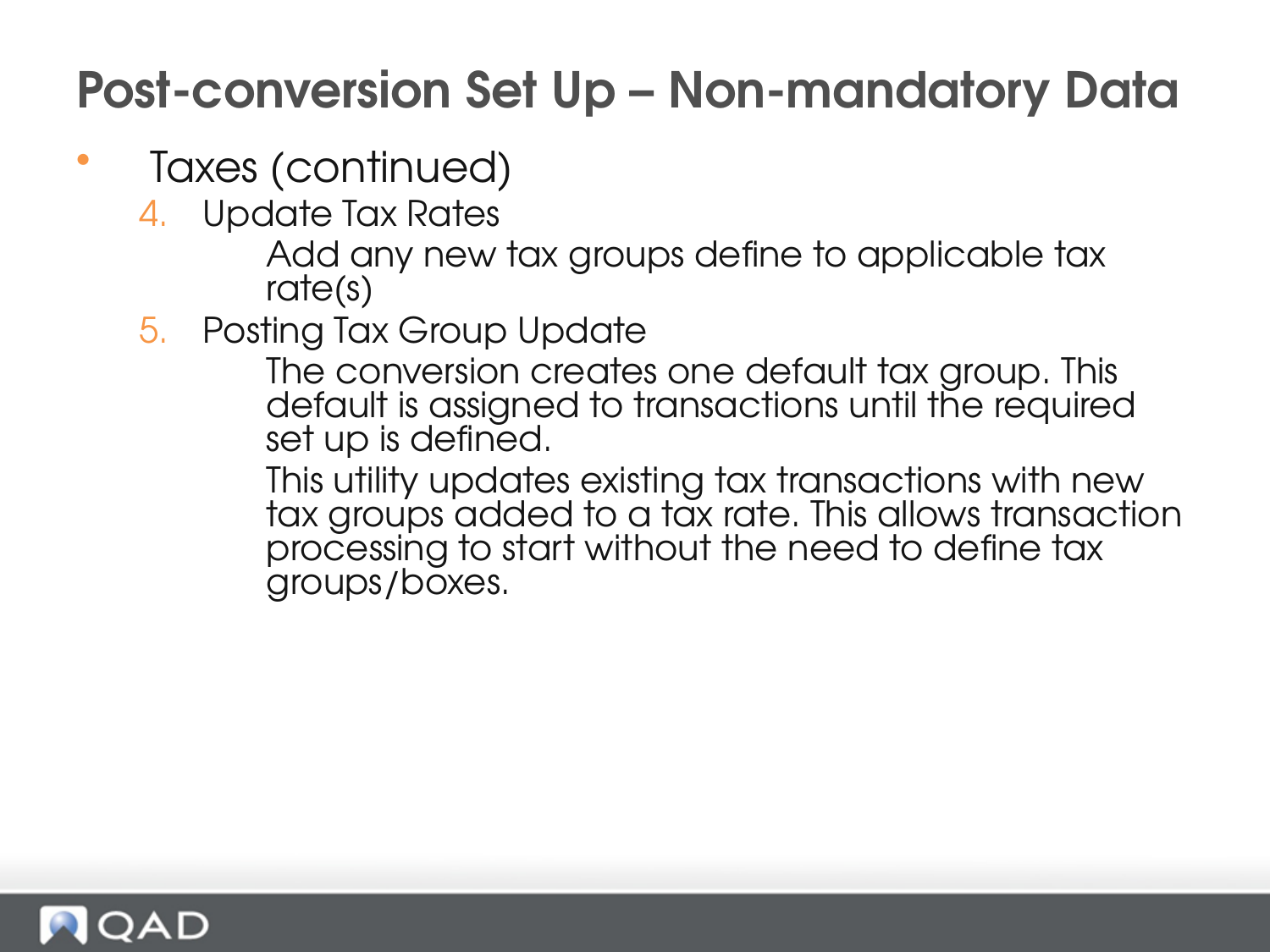

# Post-conversion Set Up – Non-mandatory Data

Taxes (continued)
Update Tax Rates
	Add any new tax groups define to applicable tax rate(s)
Posting Tax Group Update
	The conversion creates one default tax group. This default is assigned to transactions until the required set up is defined.
	This utility updates existing tax transactions with new tax groups added to a tax rate. This allows transaction processing to start without the need to define tax groups/boxes.